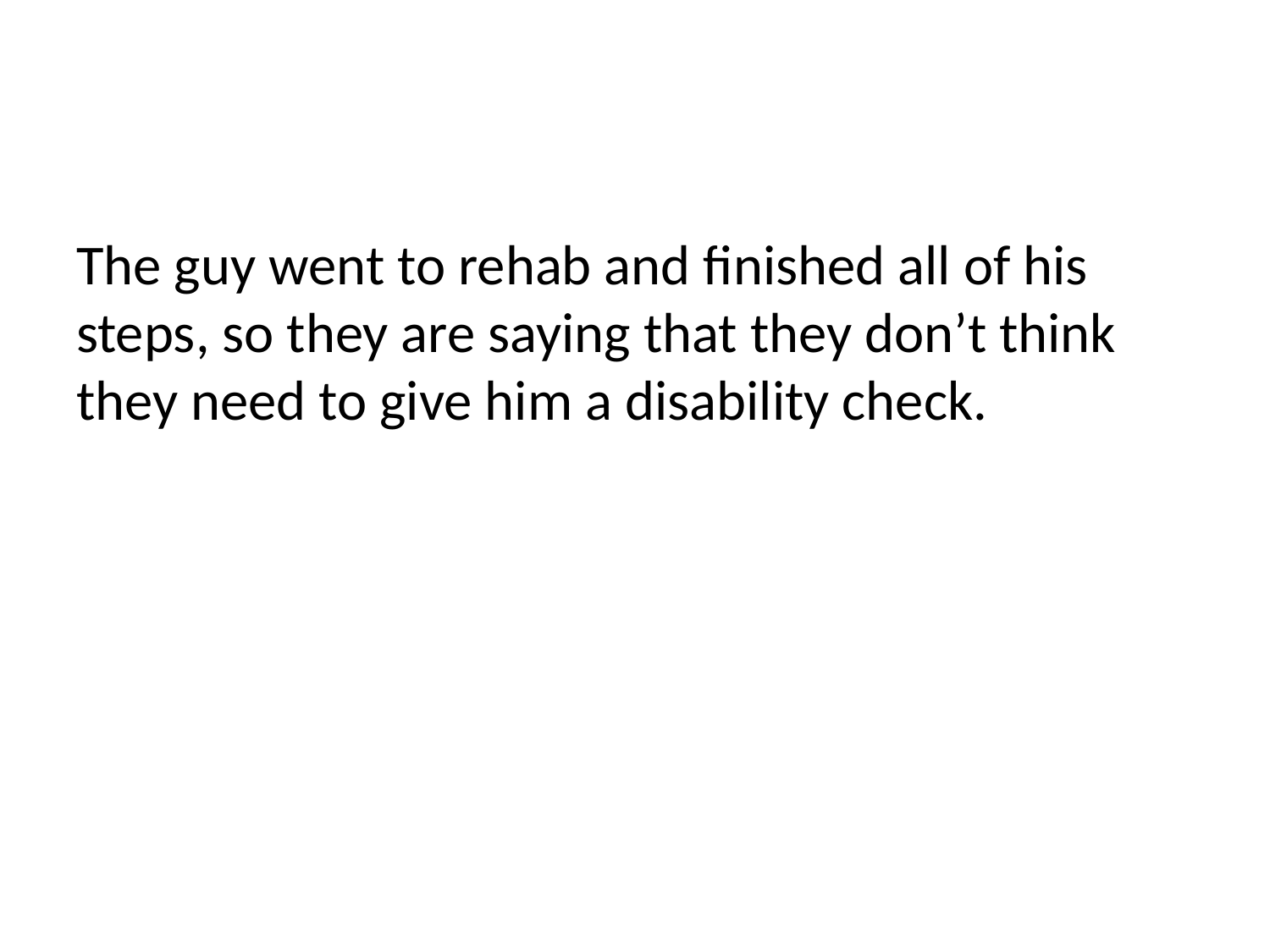

The guy went to rehab and finished all of his steps, so they are saying that they don’t think they need to give him a disability check.